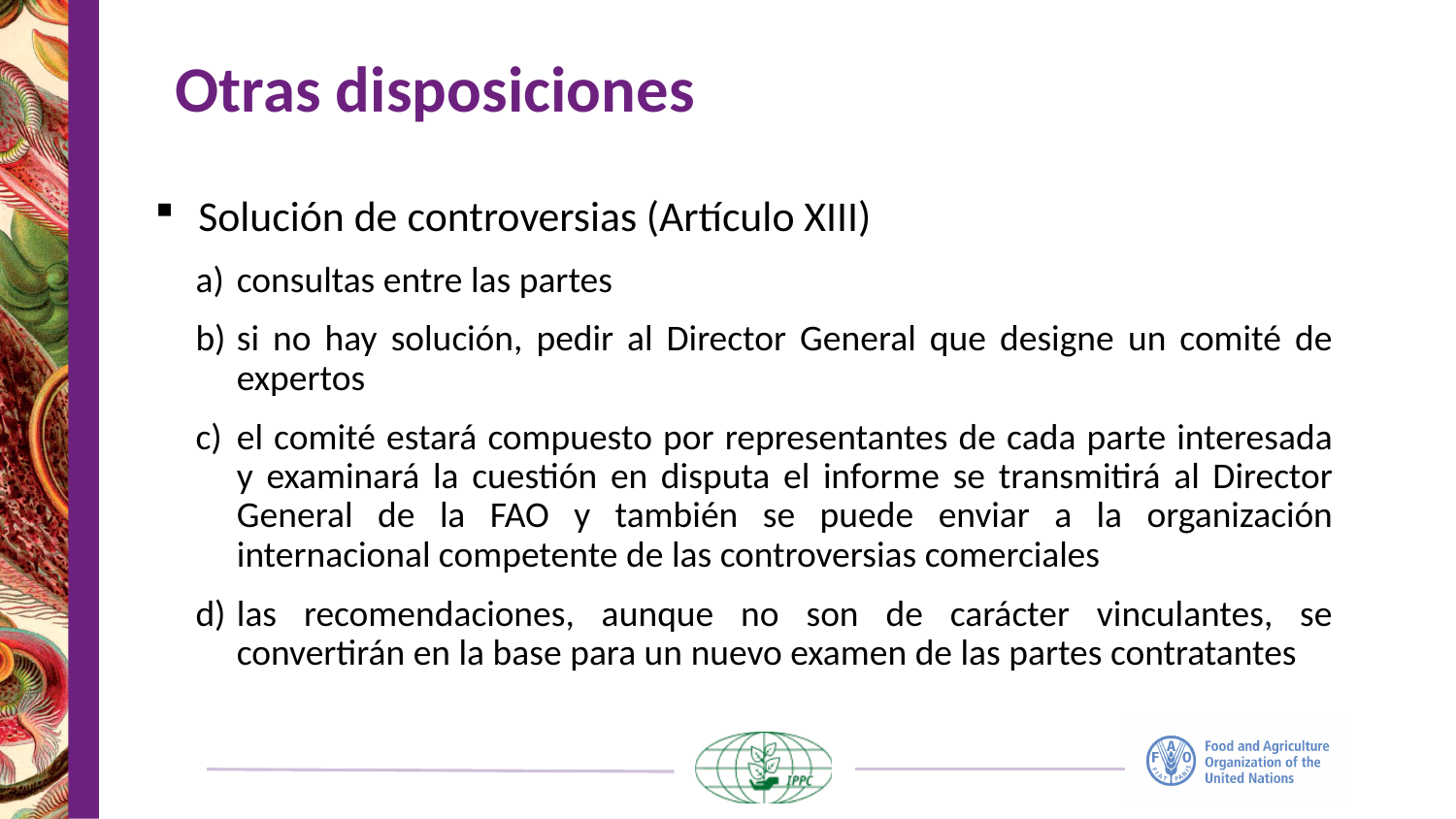

# Otras disposiciones
Solución de controversias (Artículo XIII)
consultas entre las partes
si no hay solución, pedir al Director General que designe un comité de expertos
el comité estará compuesto por representantes de cada parte interesada y examinará la cuestión en disputa el informe se transmitirá al Director General de la FAO y también se puede enviar a la organización internacional competente de las controversias comerciales
las recomendaciones, aunque no son de carácter vinculantes, se convertirán en la base para un nuevo examen de las partes contratantes